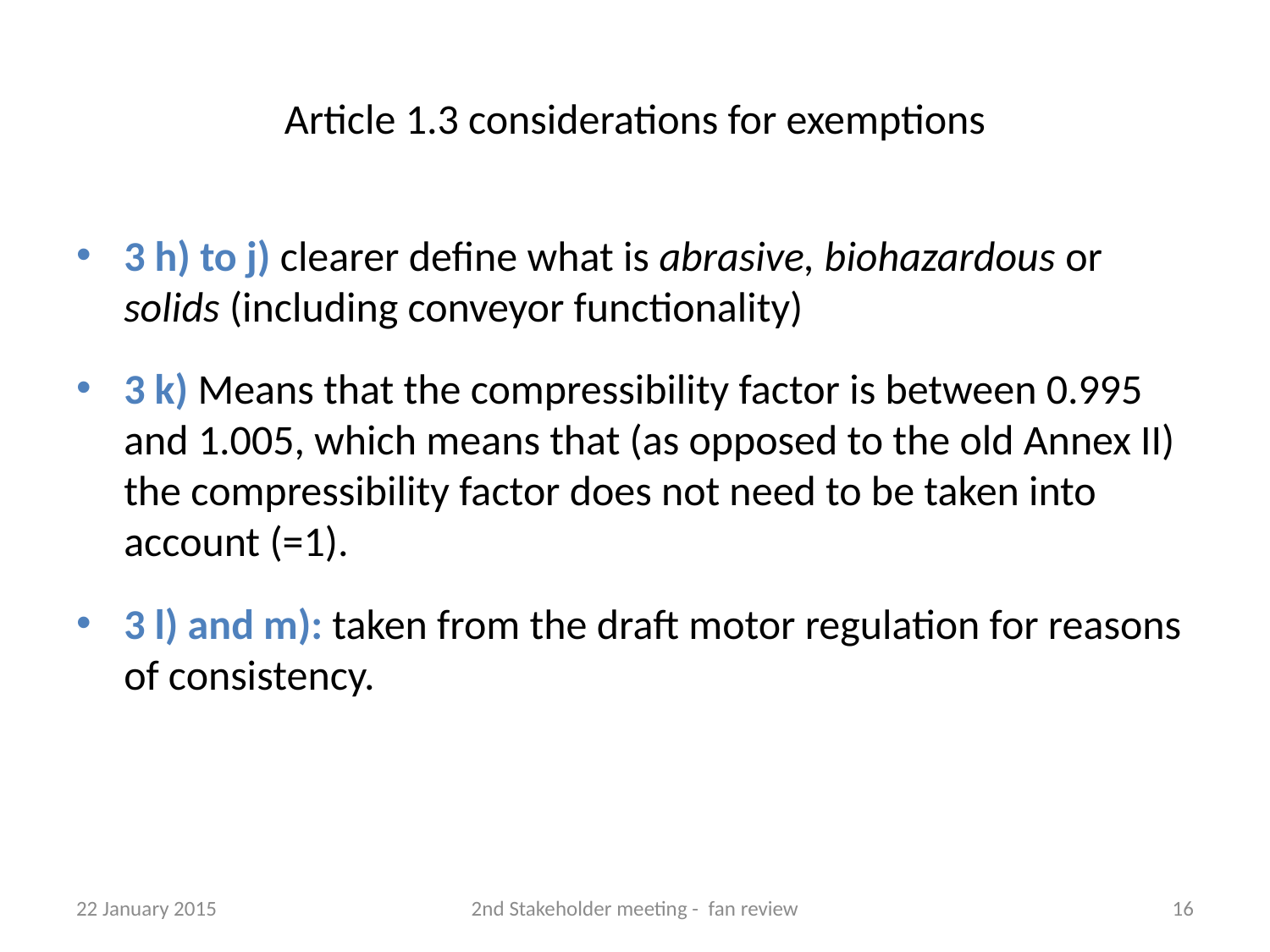

# Article 1.3 considerations for exemptions
3 h) to j) clearer define what is abrasive, biohazardous or solids (including conveyor functionality)
3 k) Means that the compressibility factor is between 0.995 and 1.005, which means that (as opposed to the old Annex II) the compressibility factor does not need to be taken into account (=1).
3 l) and m): taken from the draft motor regulation for reasons of consistency.

22 January 2015
2nd Stakeholder meeting -  fan review
16